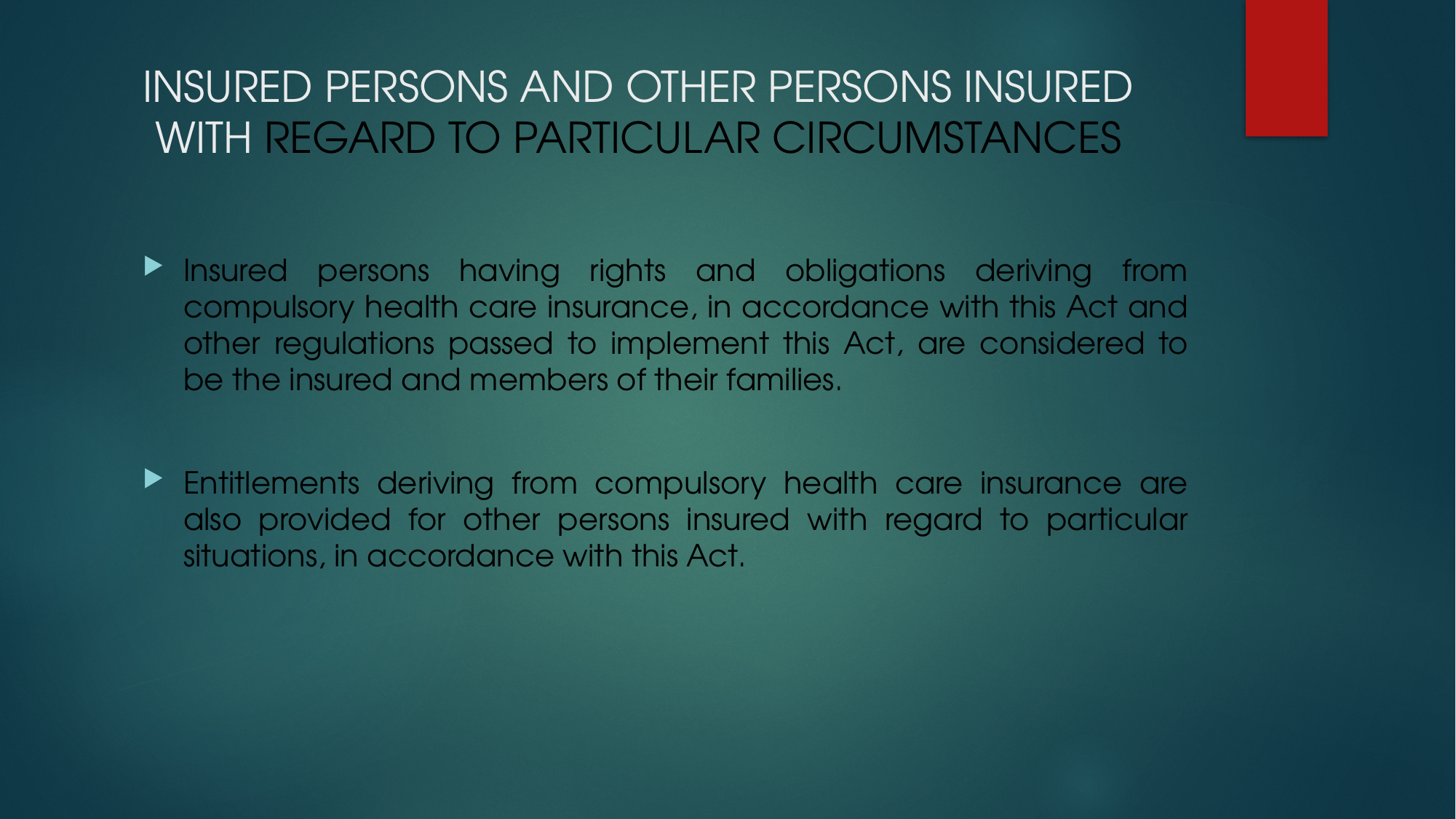

# INSURED PERSONS AND OTHER PERSONS INSURED WITH REGARD TO PARTICULAR CIRCUMSTANCES
Insured persons having rights and obligations deriving from compulsory health care insurance, in accordance with this Act and other regulations passed to implement this Act, are considered to be the insured and members of their families.

Entitlements deriving from compulsory health care insurance are also provided for other persons insured with regard to particular situations, in accordance with this Act.